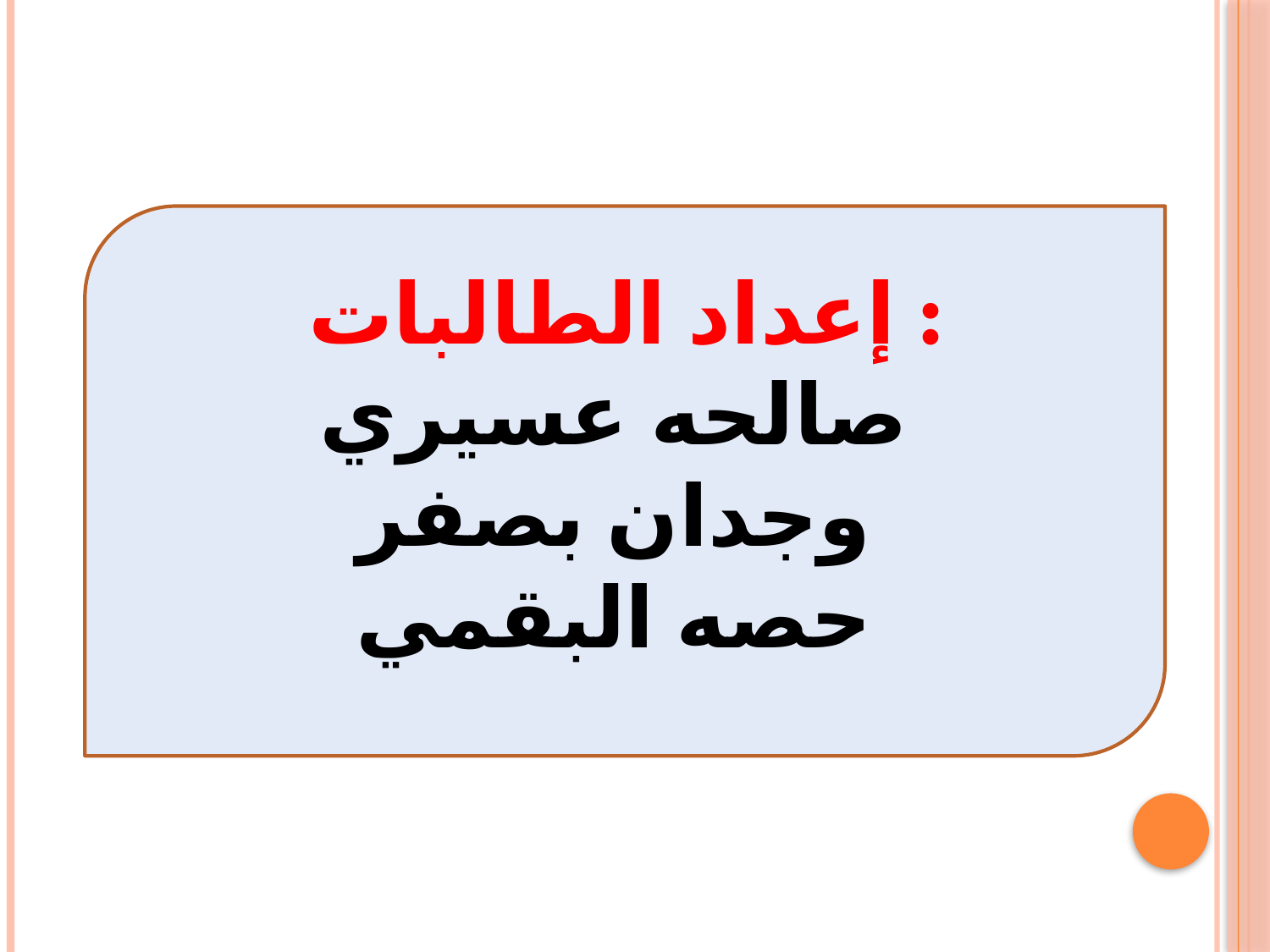

إعداد الطالبات :
صالحه عسيري
وجدان بصفر
حصه البقمي